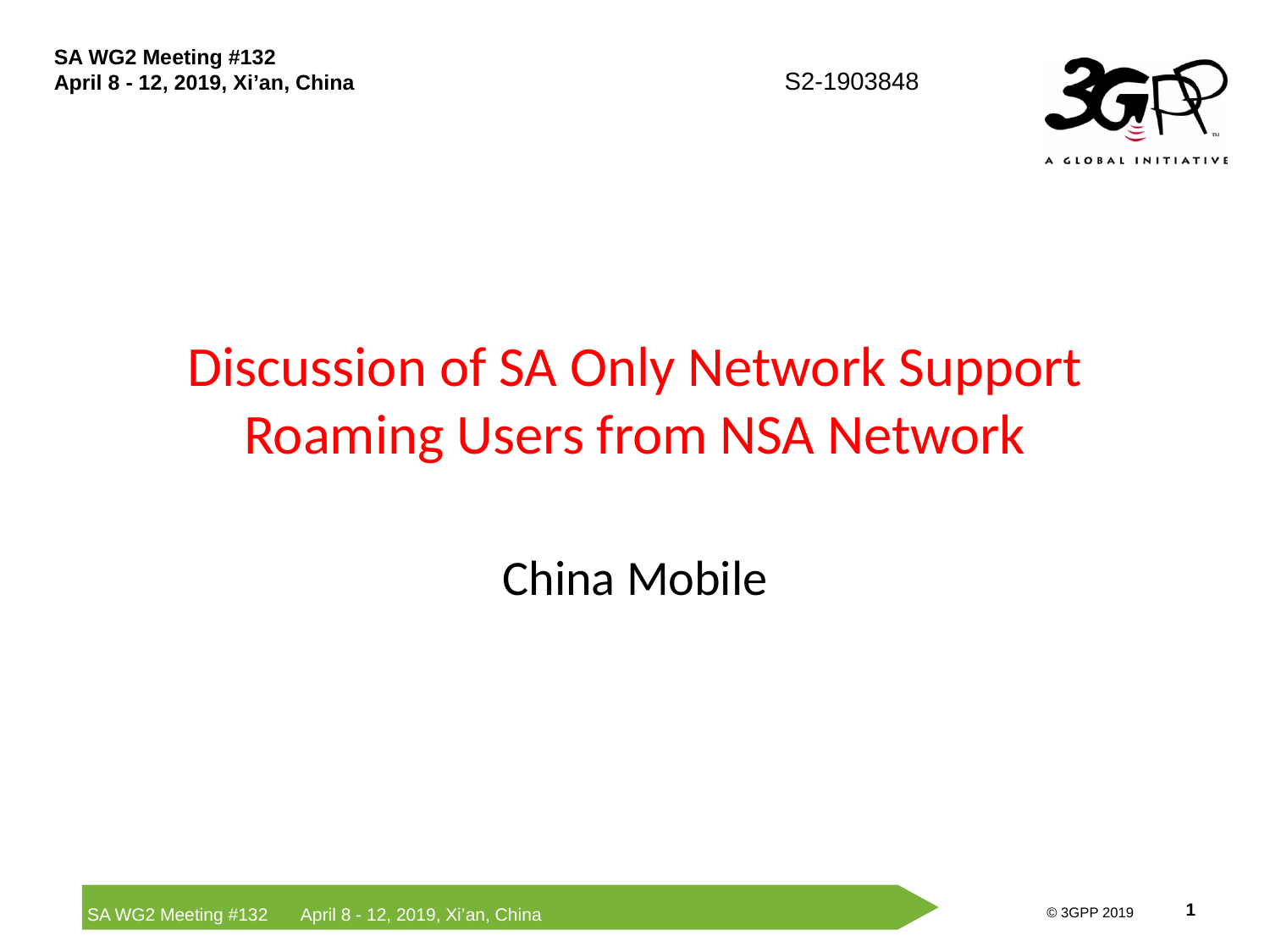

# Discussion of SA Only Network Support Roaming Users from NSA Network
China Mobile